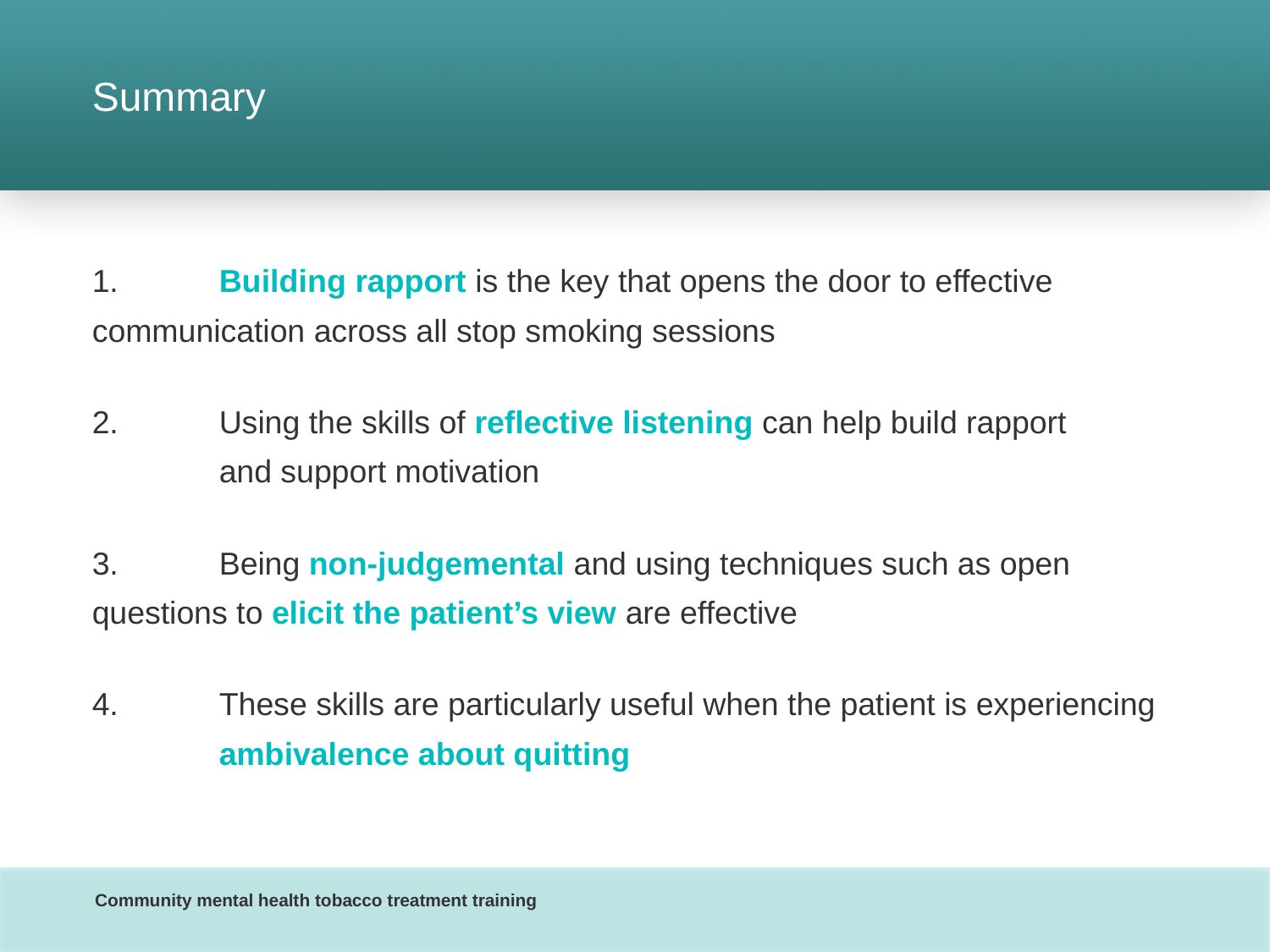

# Summary
1.	Building rapport is the key that opens the door to effective 	communication across all stop smoking sessions
2.	Using the skills of reflective listening can help build rapport
	and support motivation
3.	Being non-judgemental and using techniques such as open 	questions to elicit the patient’s view are effective
4.	These skills are particularly useful when the patient is experiencing 	ambivalence about quitting
Community mental health tobacco treatment training